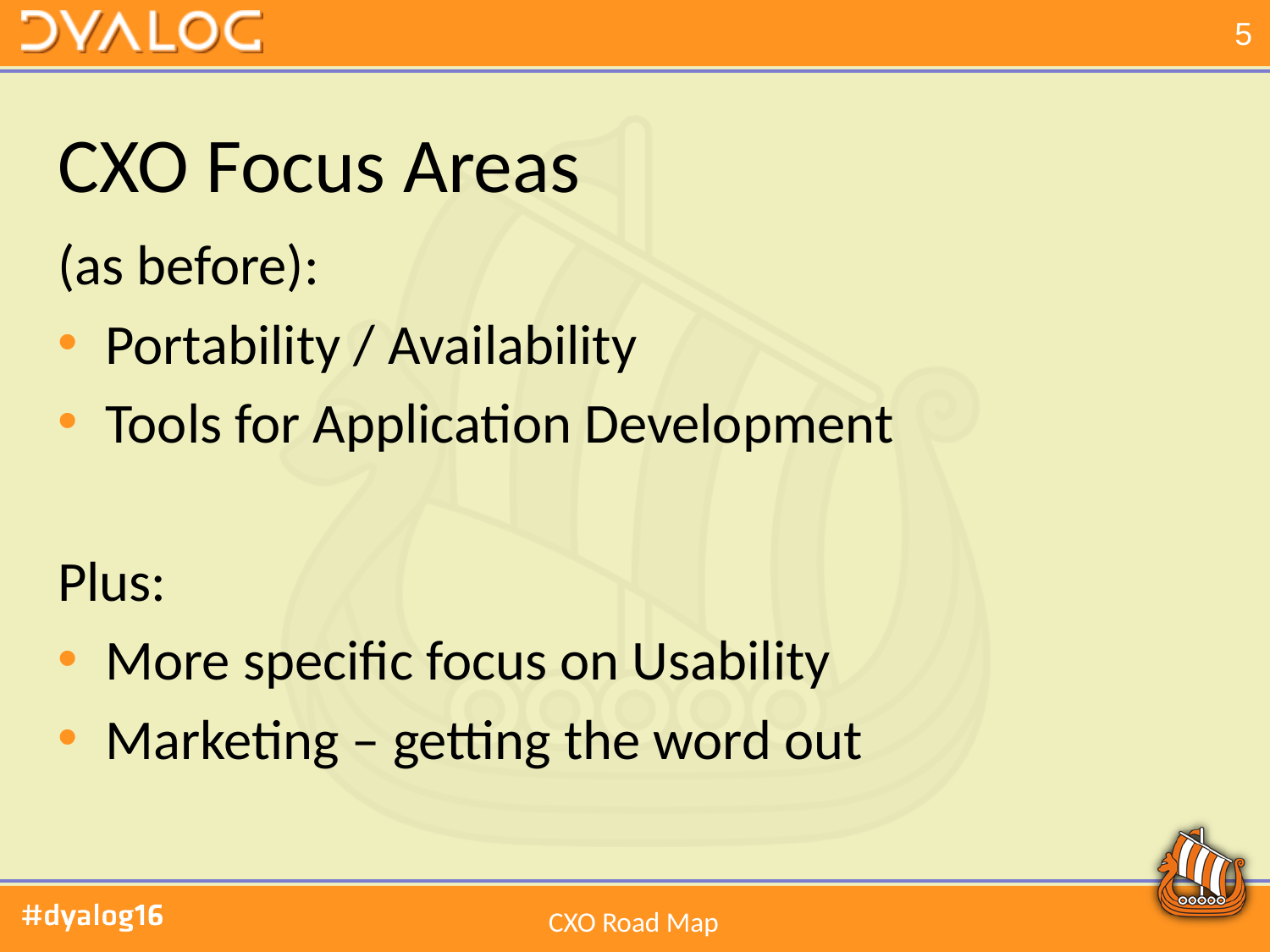

# CXO Focus Areas
(as before):
Portability / Availability
Tools for Application Development

Plus:
More specific focus on Usability
Marketing – getting the word out
CXO Road Map